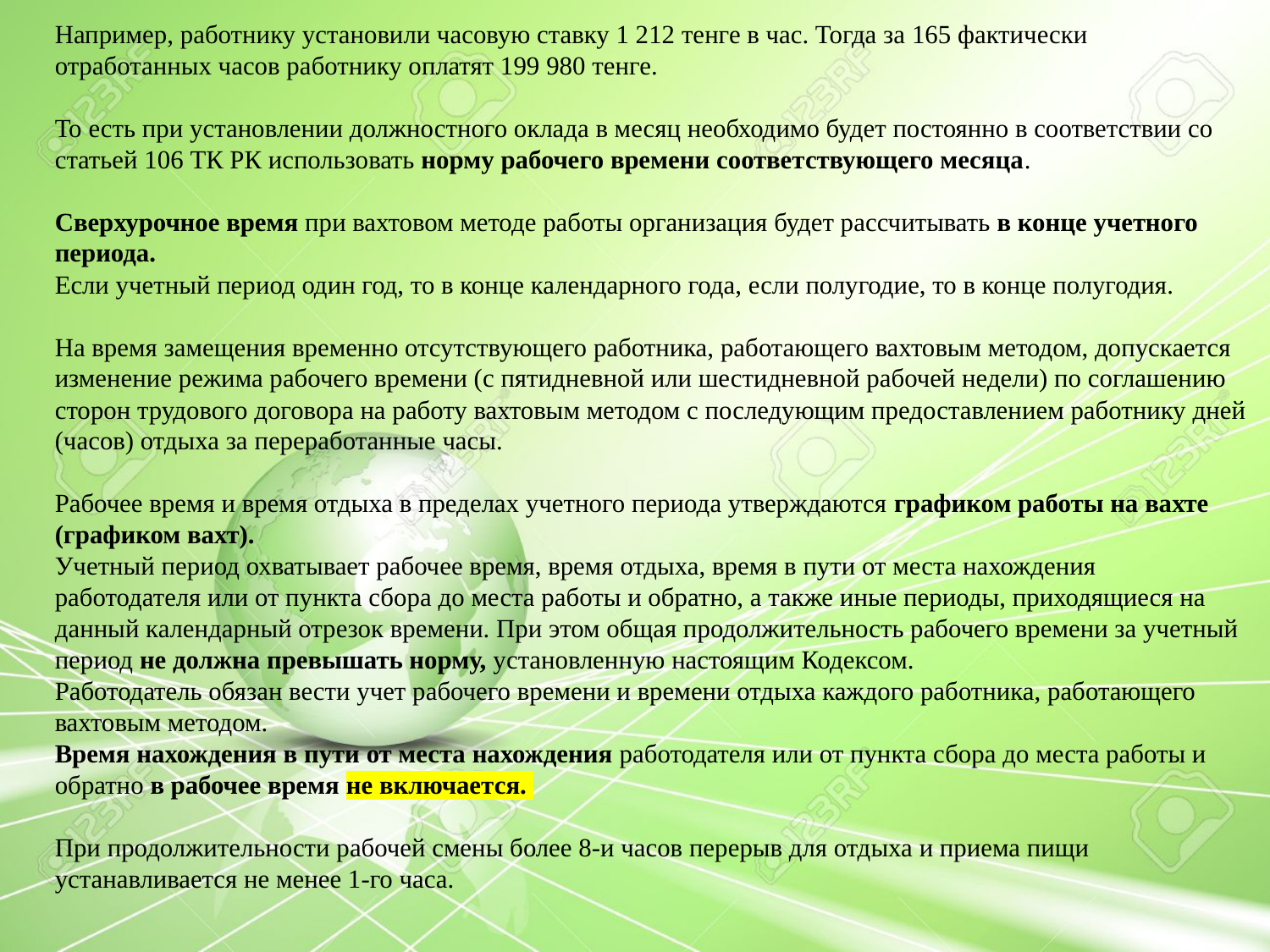

Например, работнику установили часовую ставку 1 212 тенге в час. Тогда за 165 фактически отработанных часов работнику оплатят 199 980 тенге.

То есть при установлении должностного оклада в месяц необходимо будет постоянно в соответствии со статьей 106 ТК РК использовать норму рабочего времени соответствующего месяца.

Сверхурочное время при вахтовом методе работы организация будет рассчитывать в конце учетного периода.
Если учетный период один год, то в конце календарного года, если полугодие, то в конце полугодия.

На время замещения временно отсутствующего работника, работающего вахтовым методом, допускается изменение режима рабочего времени (с пятидневной или шестидневной рабочей недели) по соглашению сторон трудового договора на работу вахтовым методом с последующим предоставлением работнику дней (часов) отдыха за переработанные часы.

Рабочее время и время отдыха в пределах учетного периода утверждаются графиком работы на вахте (графиком вахт).
Учетный период охватывает рабочее время, время отдыха, время в пути от места нахождения работодателя или от пункта сбора до места работы и обратно, а также иные периоды, приходящиеся на данный календарный отрезок времени. При этом общая продолжительность рабочего времени за учетный период не должна превышать норму, установленную настоящим Кодексом.
Работодатель обязан вести учет рабочего времени и времени отдыха каждого работника, работающего вахтовым методом.
Время нахождения в пути от места нахождения работодателя или от пункта сбора до места работы и обратно в рабочее время не включается.

При продолжительности рабочей смены более 8-и часов перерыв для отдыха и приема пищи устанавливается не менее 1-го часа.